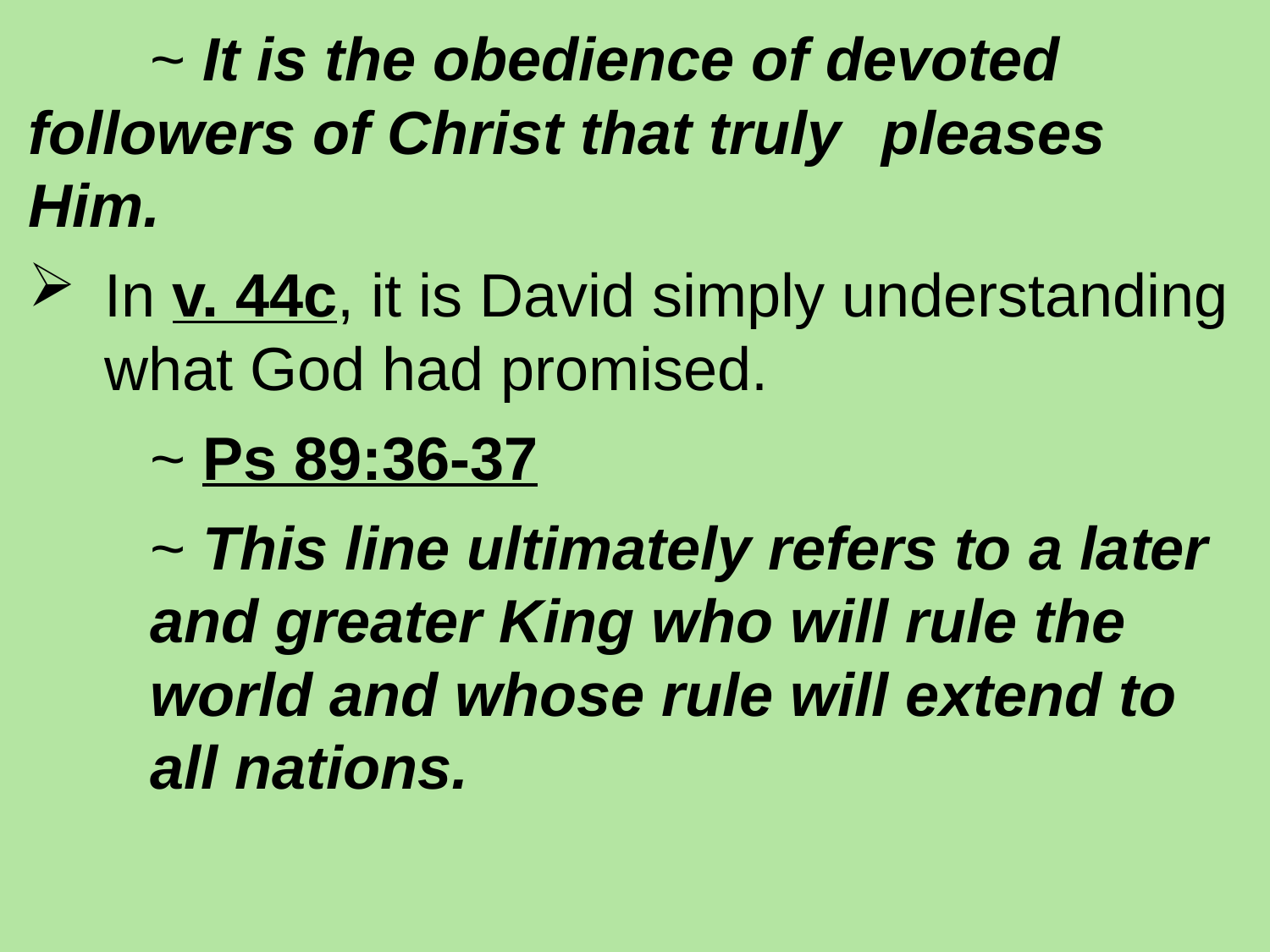

~ It is the obedience of devoted 					followers of Christ that truly 					pleases Him.
In v. 44c, it is David simply understanding what God had promised.
		~ Ps 89:36-37
		~ This line ultimately refers to a later 					and greater King who will rule the 					world and whose rule will extend to 					all nations.